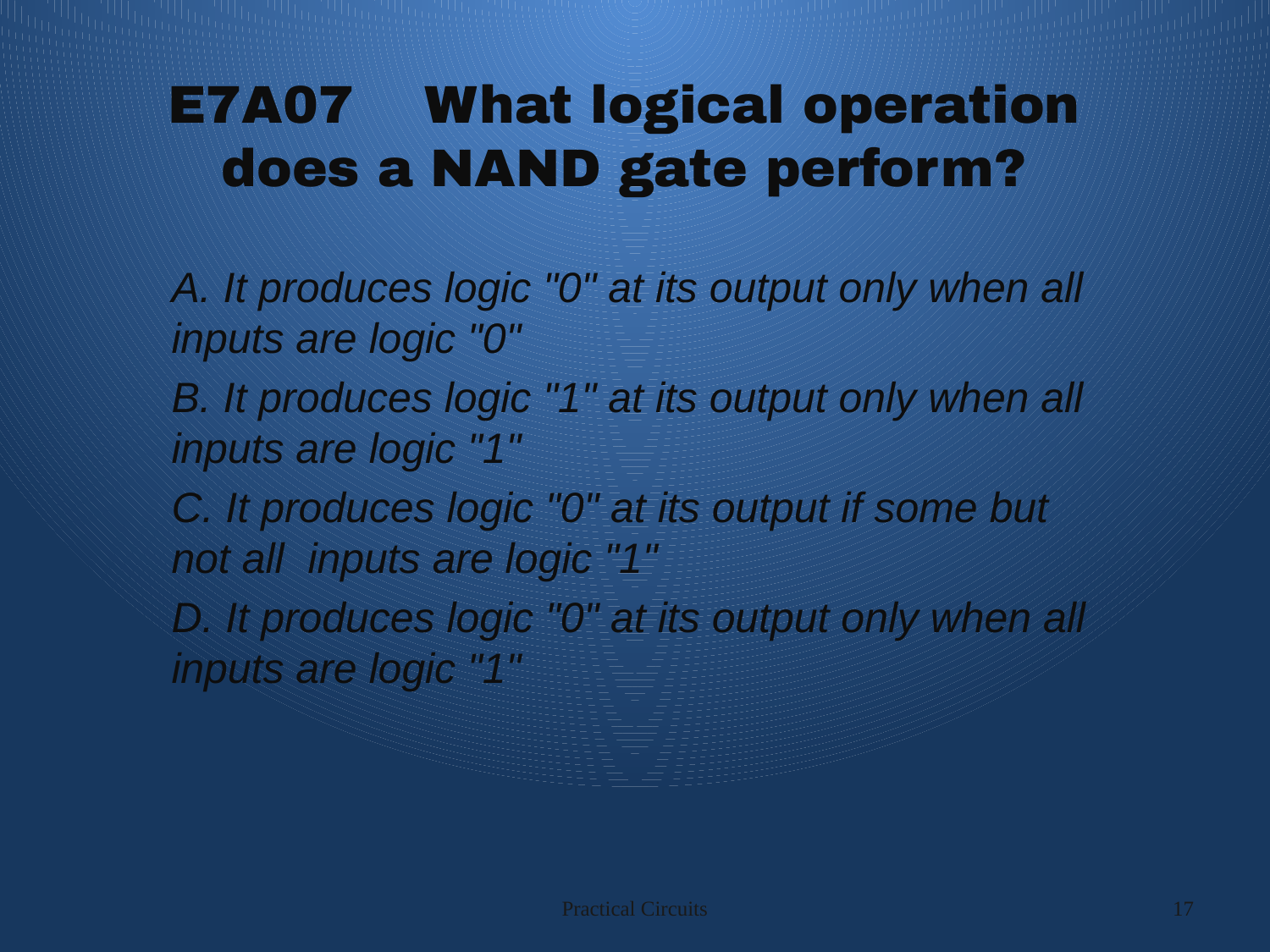

# E7A07    What logical operation does a NAND gate perform?
A. It produces logic "0" at its output only when all inputs are logic "0"
B. It produces logic "1" at its output only when all inputs are logic "1"
C. It produces logic "0" at its output if some but not all  inputs are logic "1"
D. It produces logic "0" at its output only when all inputs are logic "1"
Practical Circuits
17